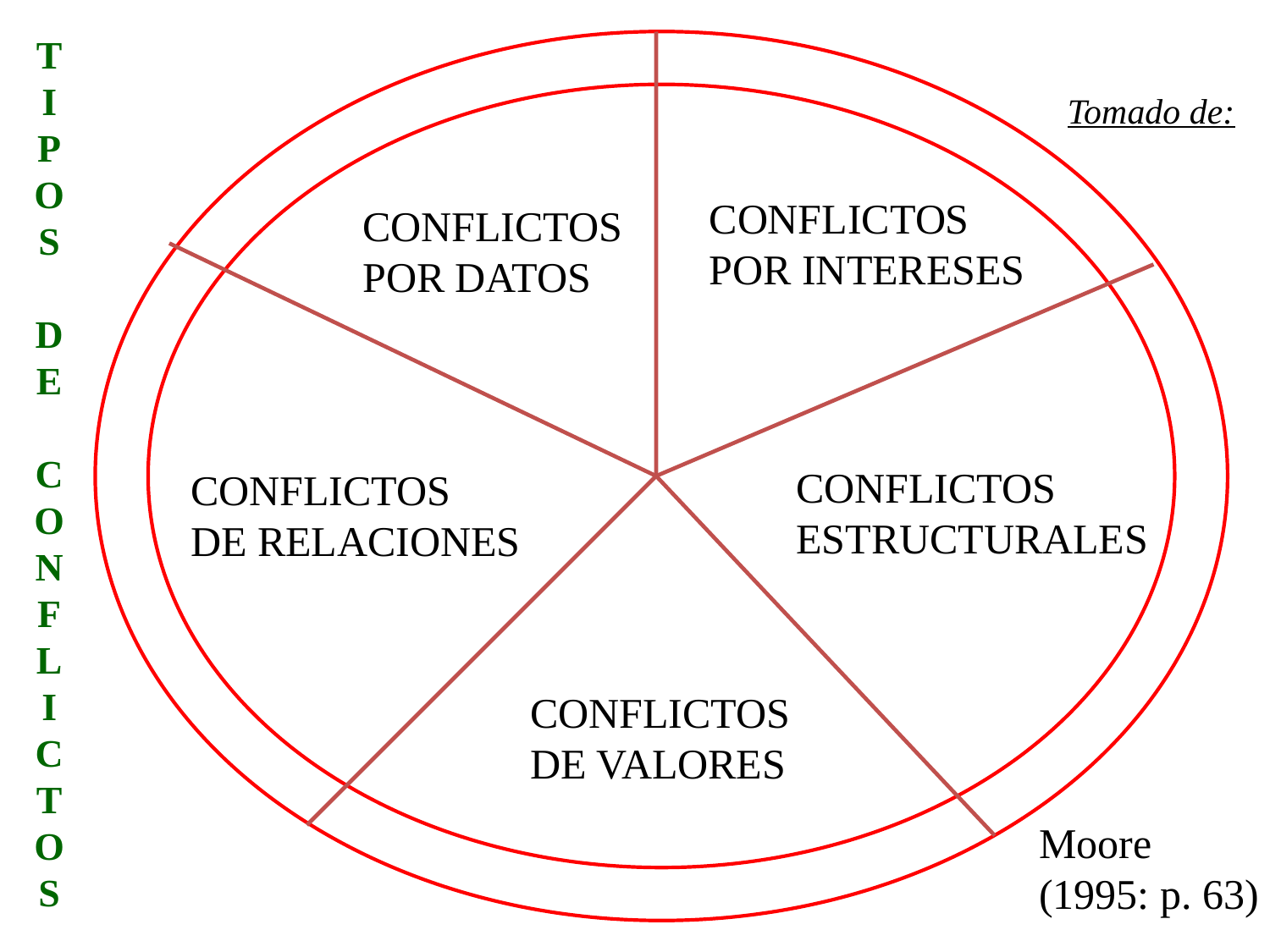

T
I
P
O
S

D
E

C
O
N
F
L
I
C
T
O
S

Tomado de:

CONFLICTOS
POR INTERESES
CONFLICTOS
POR DATOS

CONFLICTOS
ESTRUCTURALES
CONFLICTOS
DE RELACIONES

CONFLICTOS
DE VALORES
Moore
(1995: p. 63)